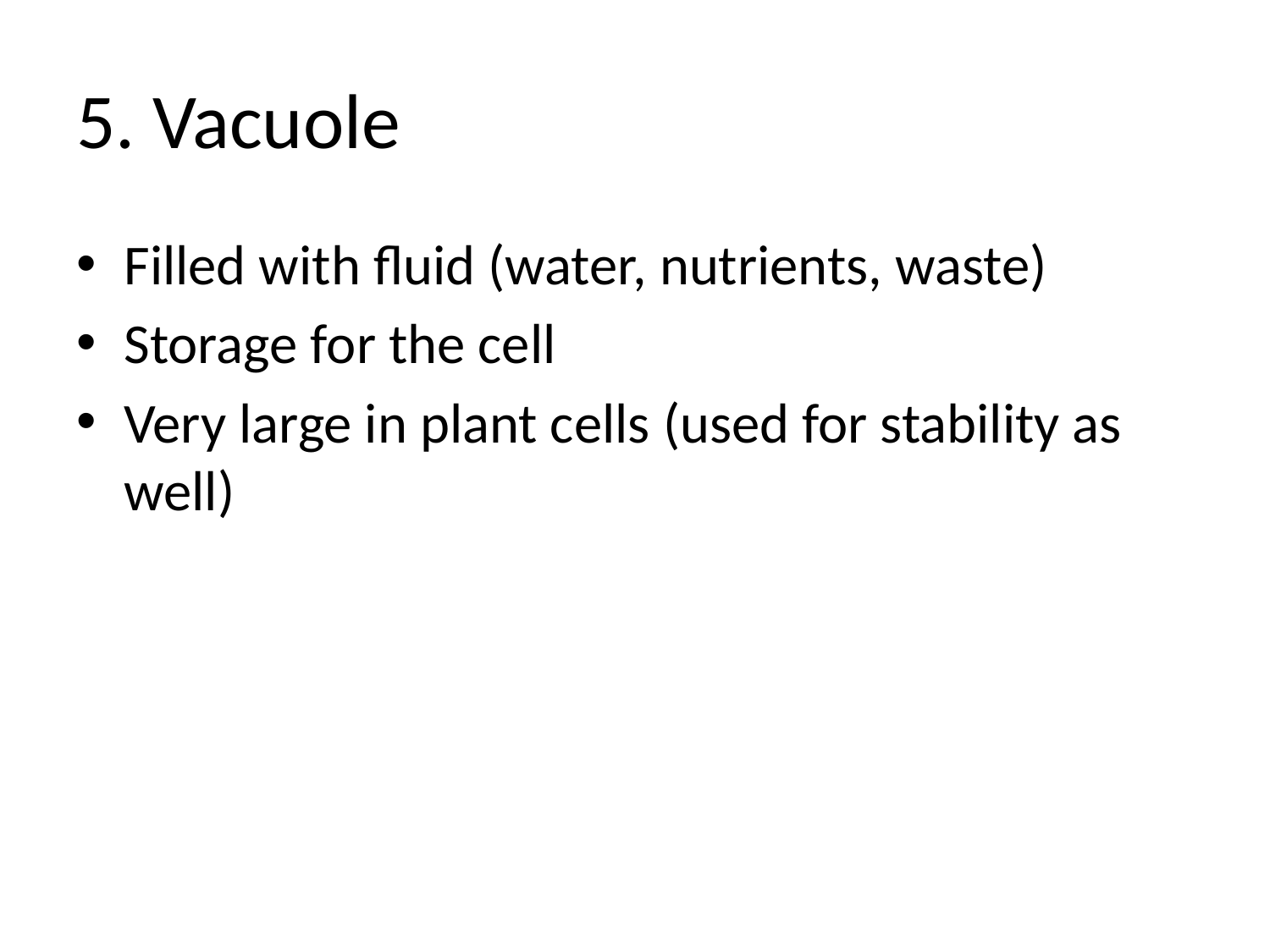

# 5. Vacuole
Filled with fluid (water, nutrients, waste)
Storage for the cell
Very large in plant cells (used for stability as well)